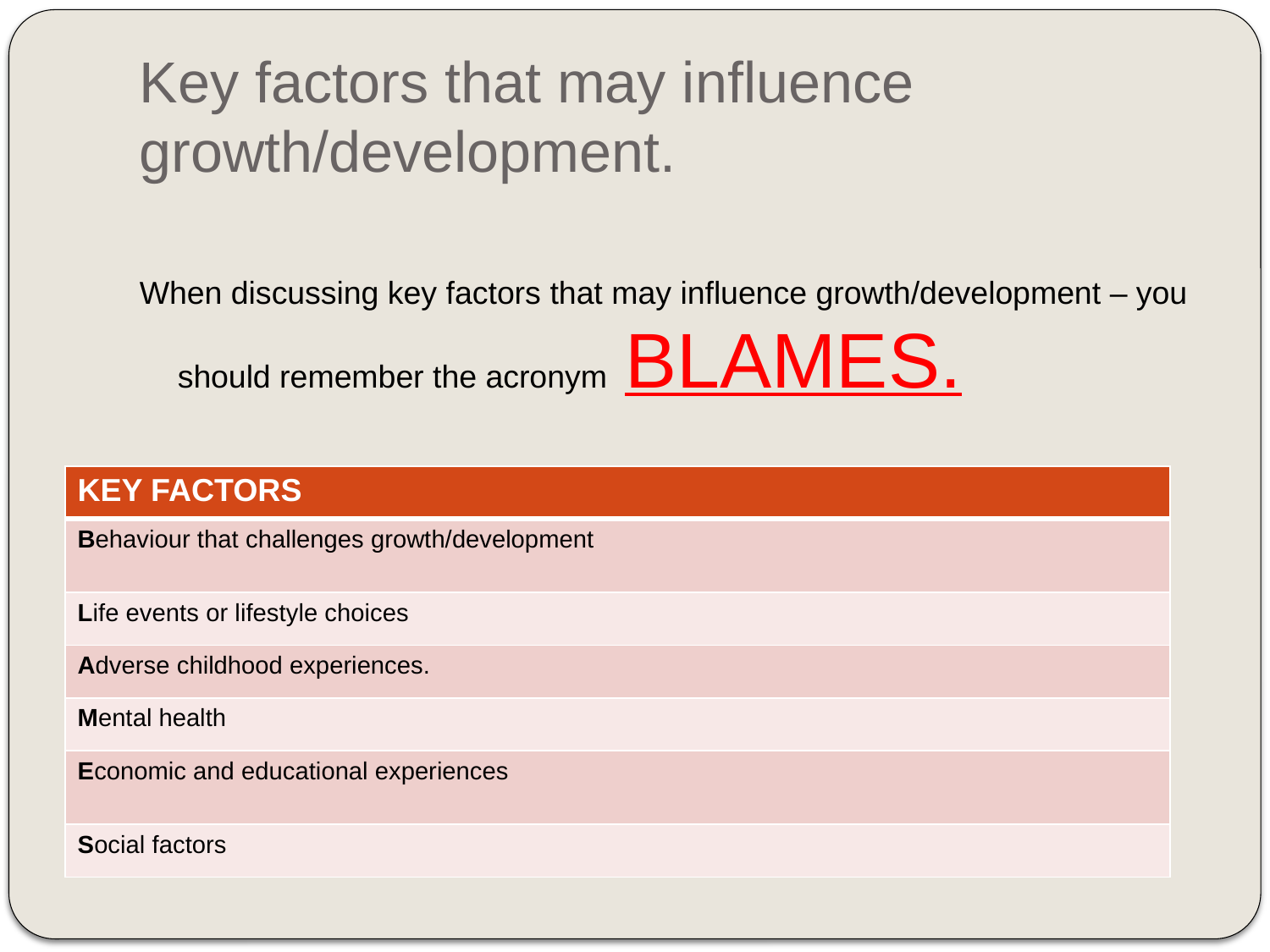

# Key factors that may influence growth/development.

When discussing key factors that may influence growth/development – you should remember the acronym  BLAMES.

| KEY FACTORS |
| --- |
| Behaviour that challenges growth/development |
| Life events or lifestyle choices |
| Adverse childhood experiences. |
| Mental health |
| Economic and educational experiences |
| Social factors |